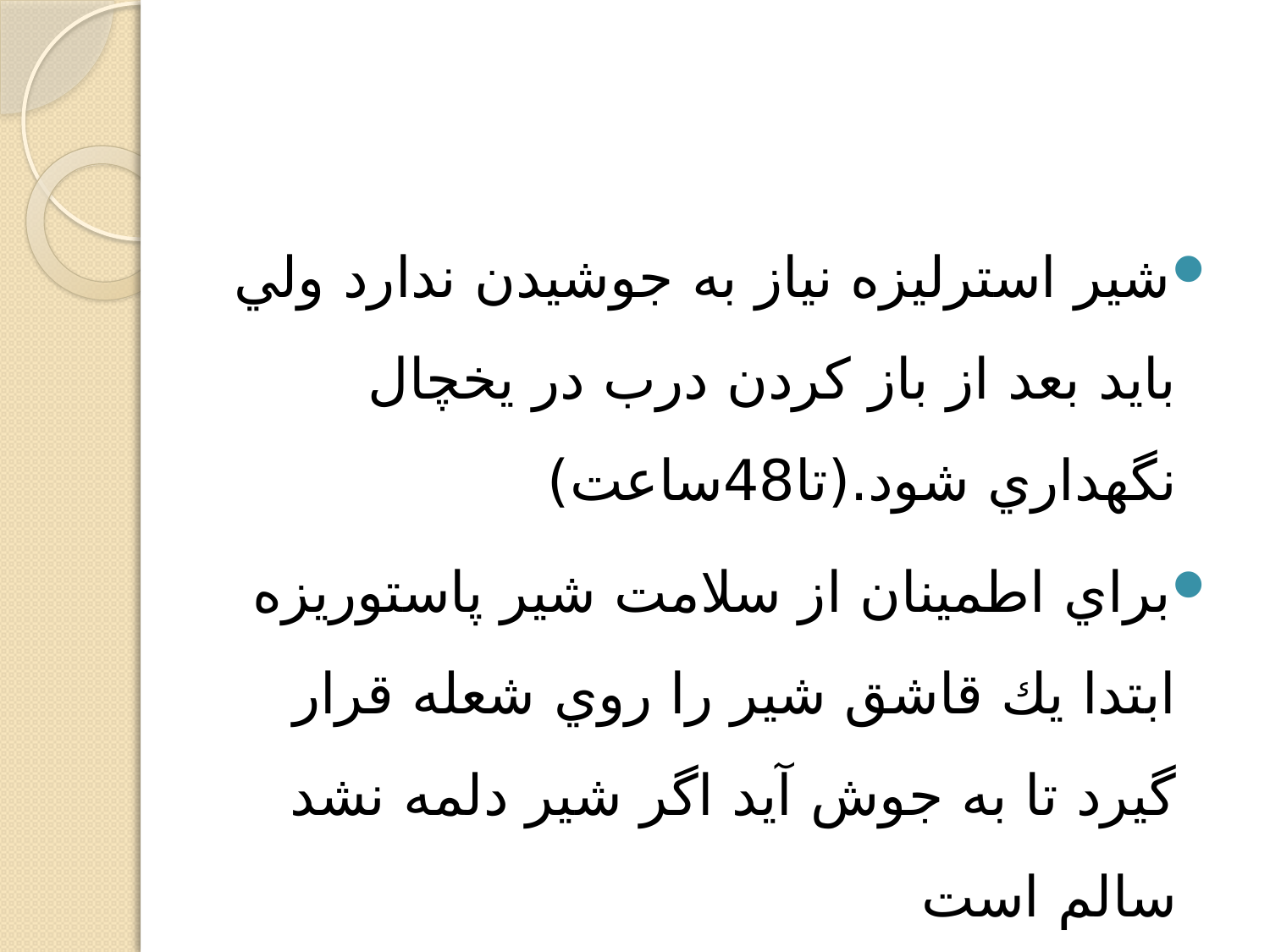

#
شير استرليزه نياز به جوشيدن ندارد ولي بايد بعد از باز كردن درب در يخچال نگهداري شود.(تا48ساعت)
براي اطمينان از سلامت شير پاستوريزه ابتدا يك قاشق شير را روي شعله قرار گيرد تا به جوش آيد اگر شير دلمه نشد سالم است